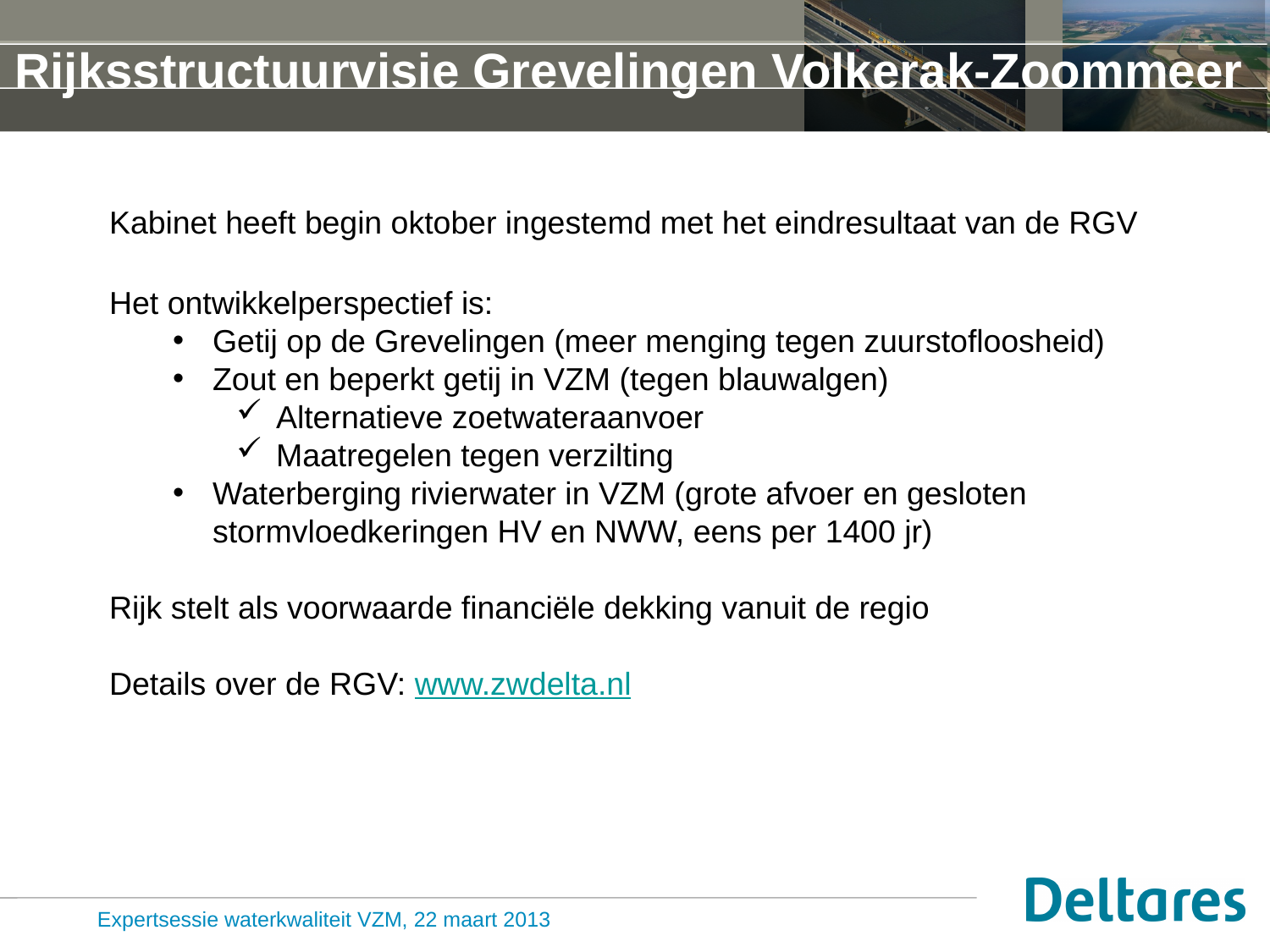

# Rijksstructuurvisie Grevelingen Volkerak-Zoommeer
Kabinet heeft begin oktober ingestemd met het eindresultaat van de RGV

Het ontwikkelperspectief is:
Getij op de Grevelingen (meer menging tegen zuurstofloosheid)
Zout en beperkt getij in VZM (tegen blauwalgen)
Alternatieve zoetwateraanvoer
Maatregelen tegen verzilting
Waterberging rivierwater in VZM (grote afvoer en gesloten stormvloedkeringen HV en NWW, eens per 1400 jr)

Rijk stelt als voorwaarde financiële dekking vanuit de regio

Details over de RGV: www.zwdelta.nl

Expertsessie waterkwaliteit VZM, 22 maart 2013